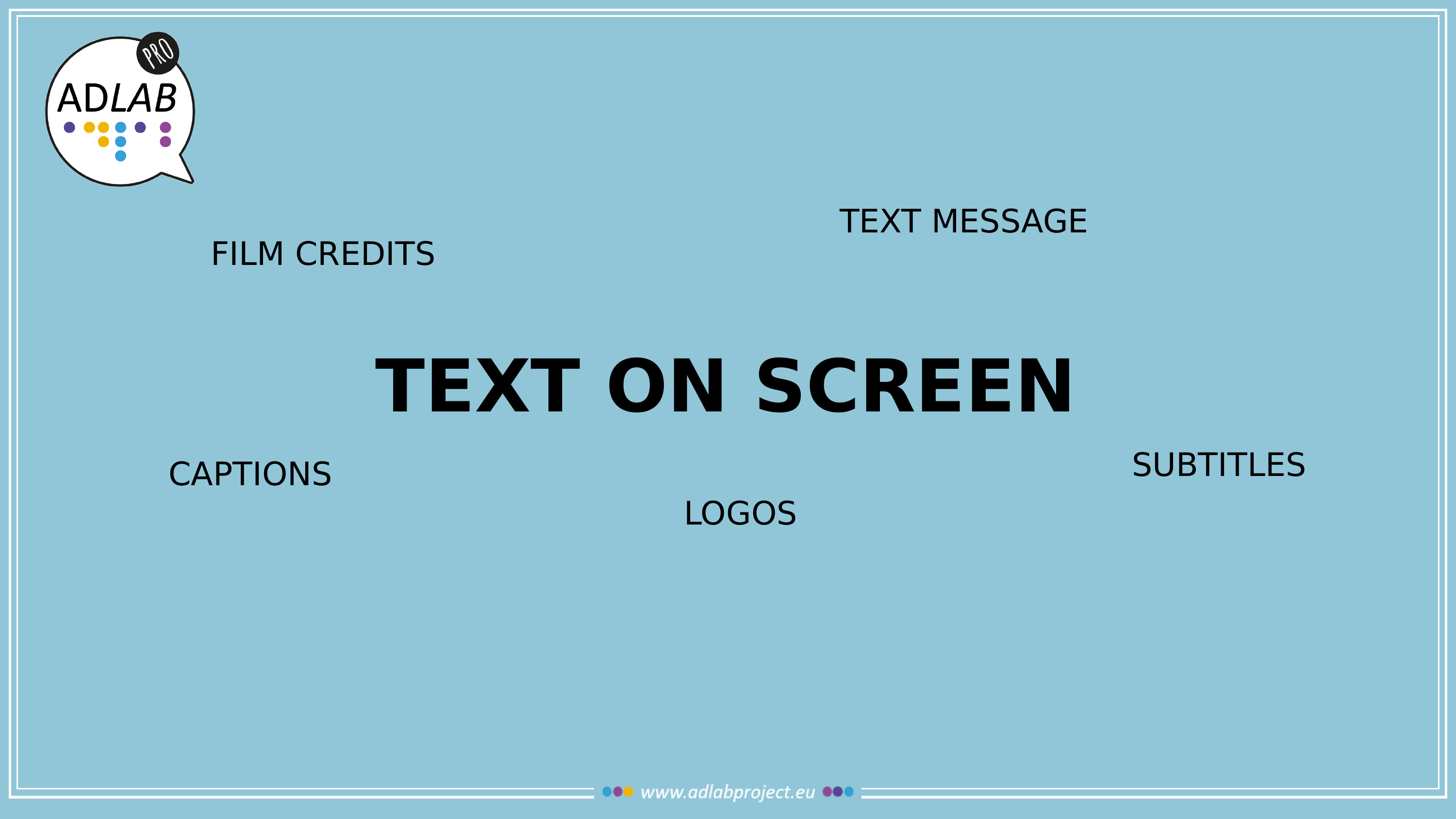

TEXT MESSAGE
FILM CREDITS
Text on screen
SUBTITLES
CAPTIONS
LOGOS